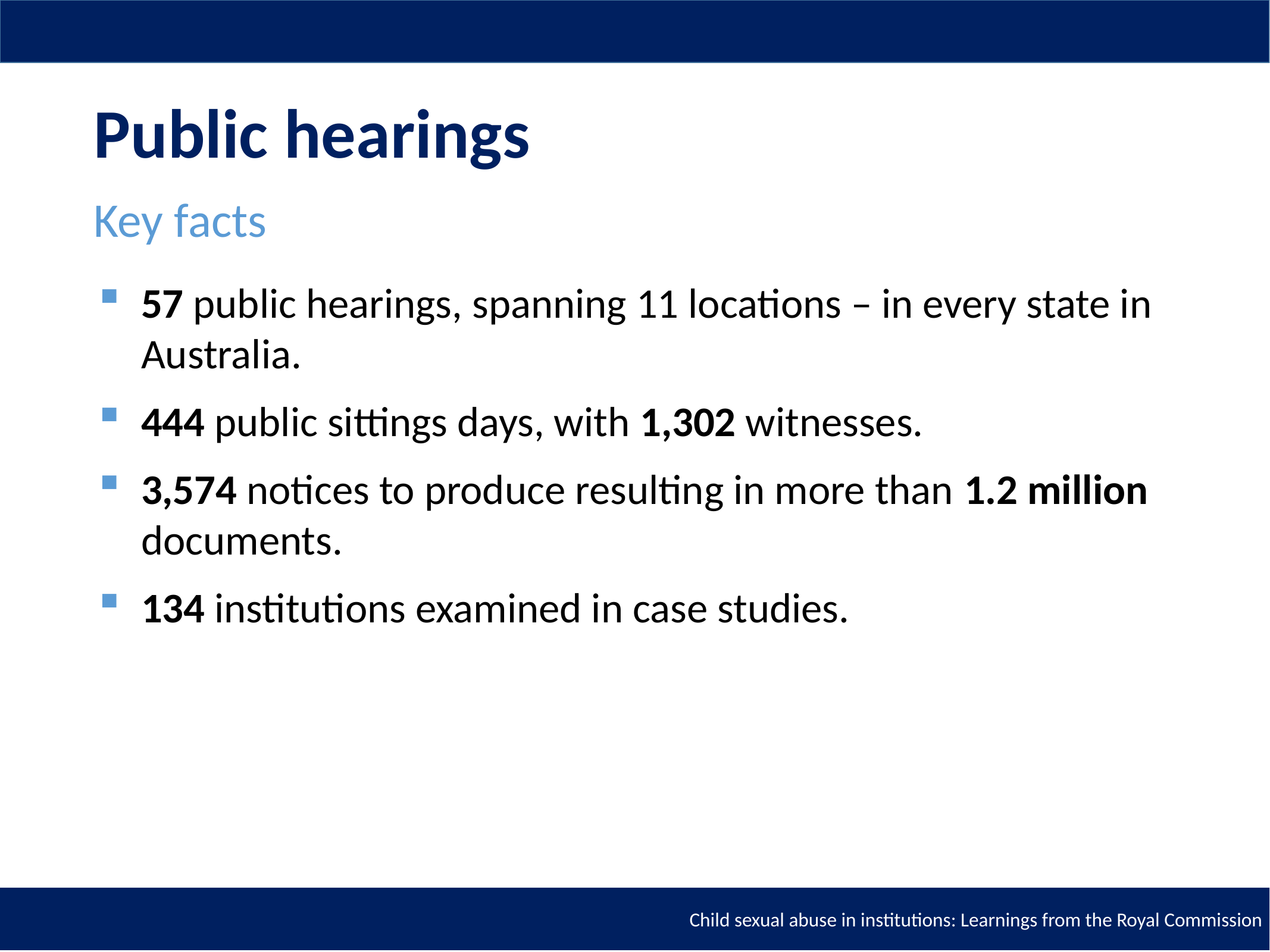

# Public hearings
Key facts
57 public hearings, spanning 11 locations – in every state in Australia.
444 public sittings days, with 1,302 witnesses.
3,574 notices to produce resulting in more than 1.2 million documents.
134 institutions examined in case studies.

Child sexual abuse in institutions: Learnings from the Royal Commission